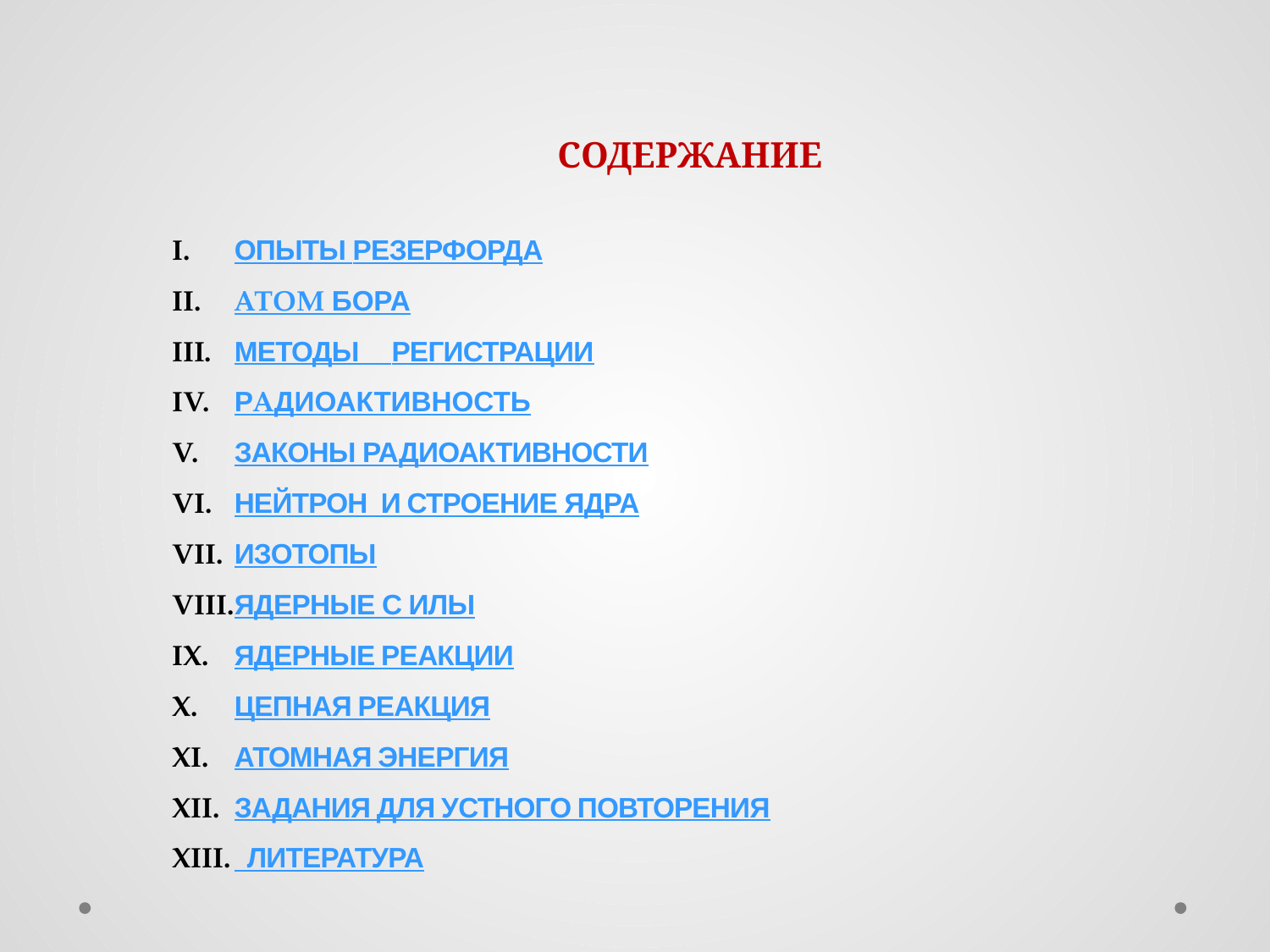

СОДЕРЖАНИЕ
ОПЫТЫ РЕЗЕРФОРДА
ATOM БОРА
МЕТОДЫ     РЕГИСТРАЦИИ
РAДИОАКТИВНОСТЬ
ЗАКОНЫ РАДИОАКТИВНОСТИ
НЕЙТРОН  И СТРОЕНИЕ ЯДРА
ИЗОТОПЫ
ЯДЕРНЫЕ С ИЛЫ
ЯДЕРНЫЕ РЕАКЦИИ
ЦЕПНАЯ РЕАКЦИЯ
АТОМНАЯ ЭНЕРГИЯ
ЗАДАНИЯ ДЛЯ УСТНОГО ПОВТОРЕНИЯ
  ЛИТЕРАТУРА